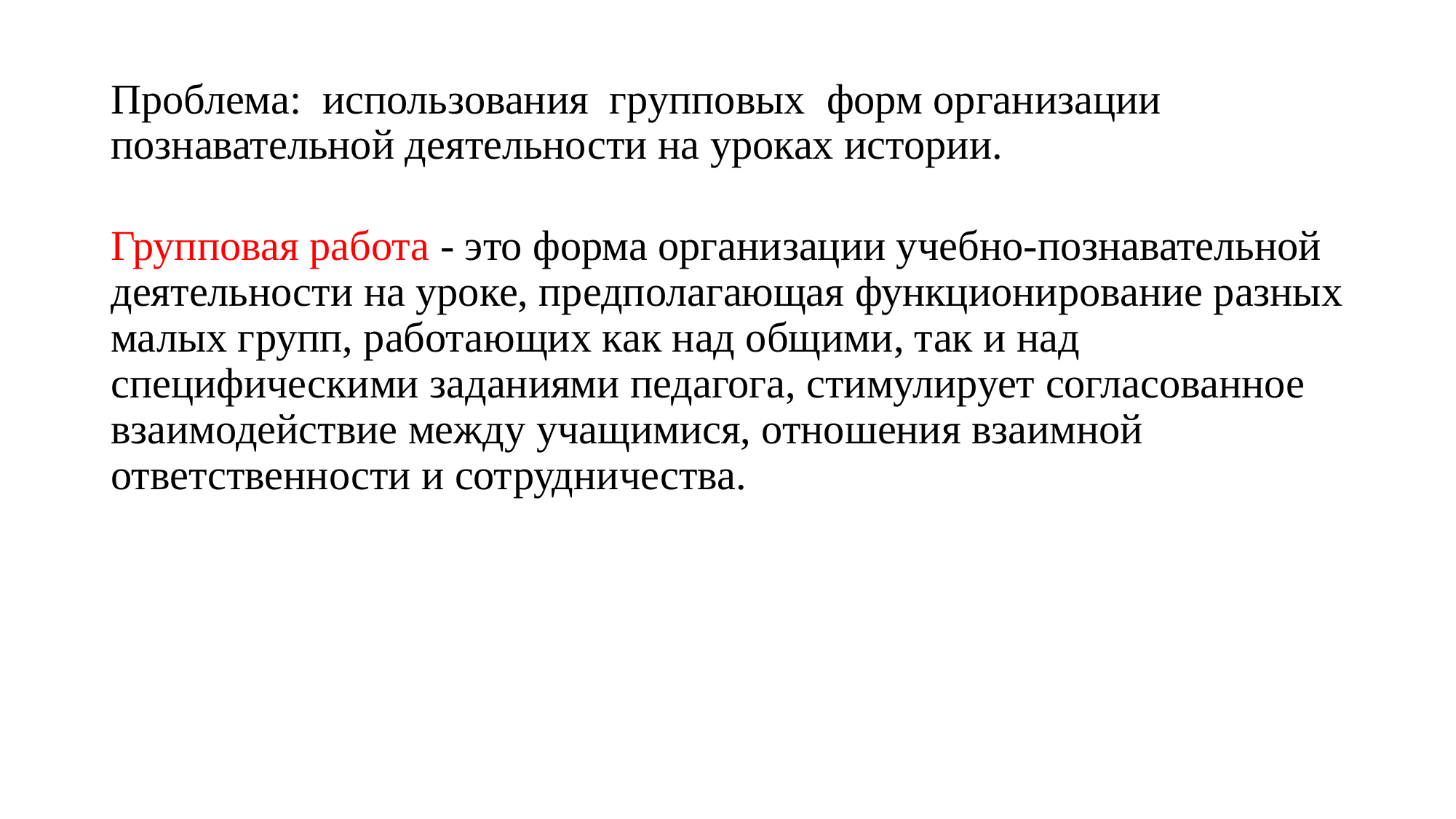

# Проблема:  использования  групповых  форм организации познавательной деятельности на уроках истории.
Групповая работа - это форма организации учебно-познавательной деятельности на уроке, предполагающая функционирование разных малых групп, работающих как над общими, так и над специфическими заданиями педагога, стимулирует согласованное взаимодействие между учащимися, отношения взаимной ответственности и сотрудничества.